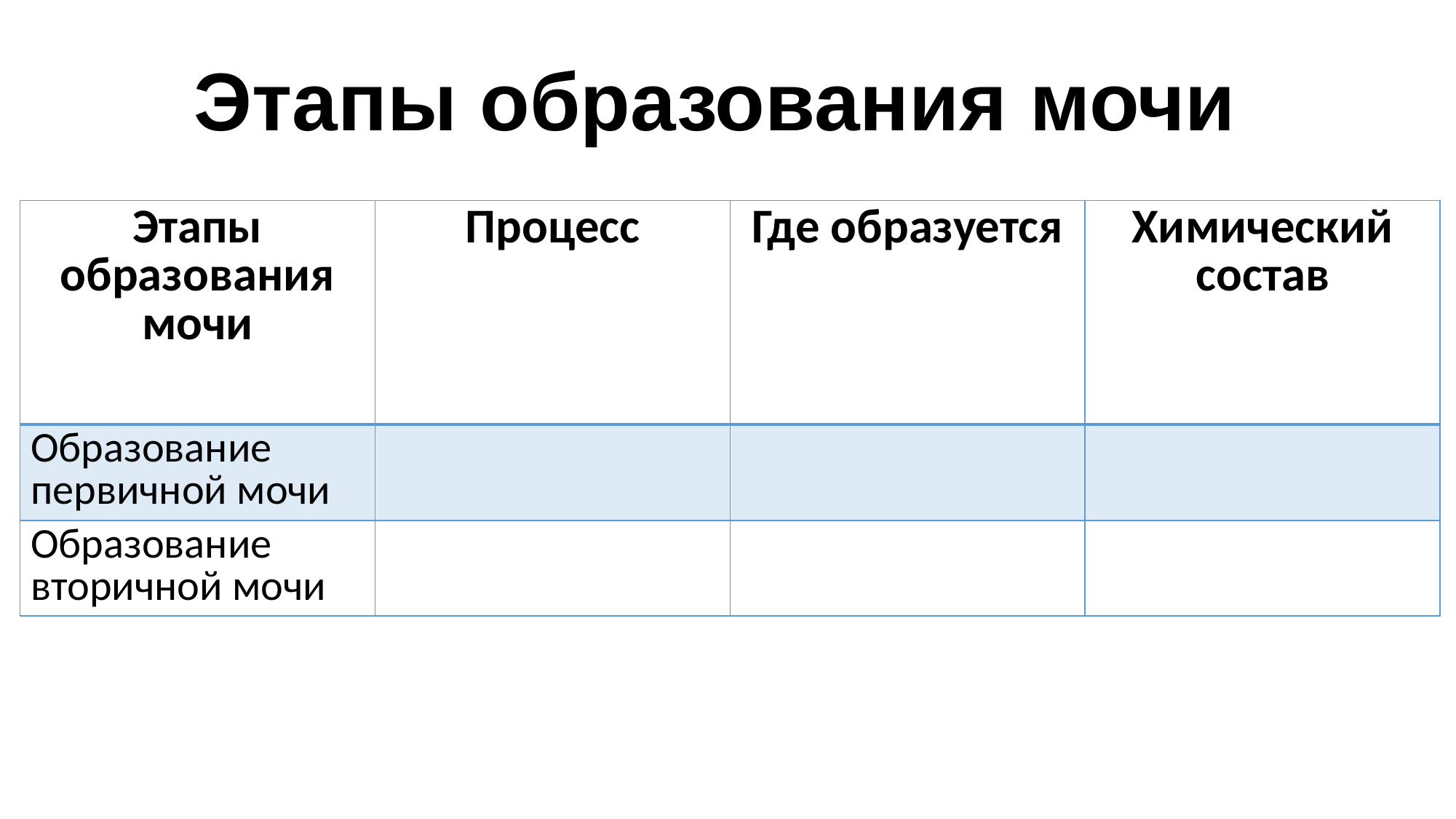

# Этапы образования мочи
| Этапы образования мочи | Процесс | Где образуется | Химический состав |
| --- | --- | --- | --- |
| Образование первичной мочи |  |  |  |
| Образование вторичной мочи |  |  |  |